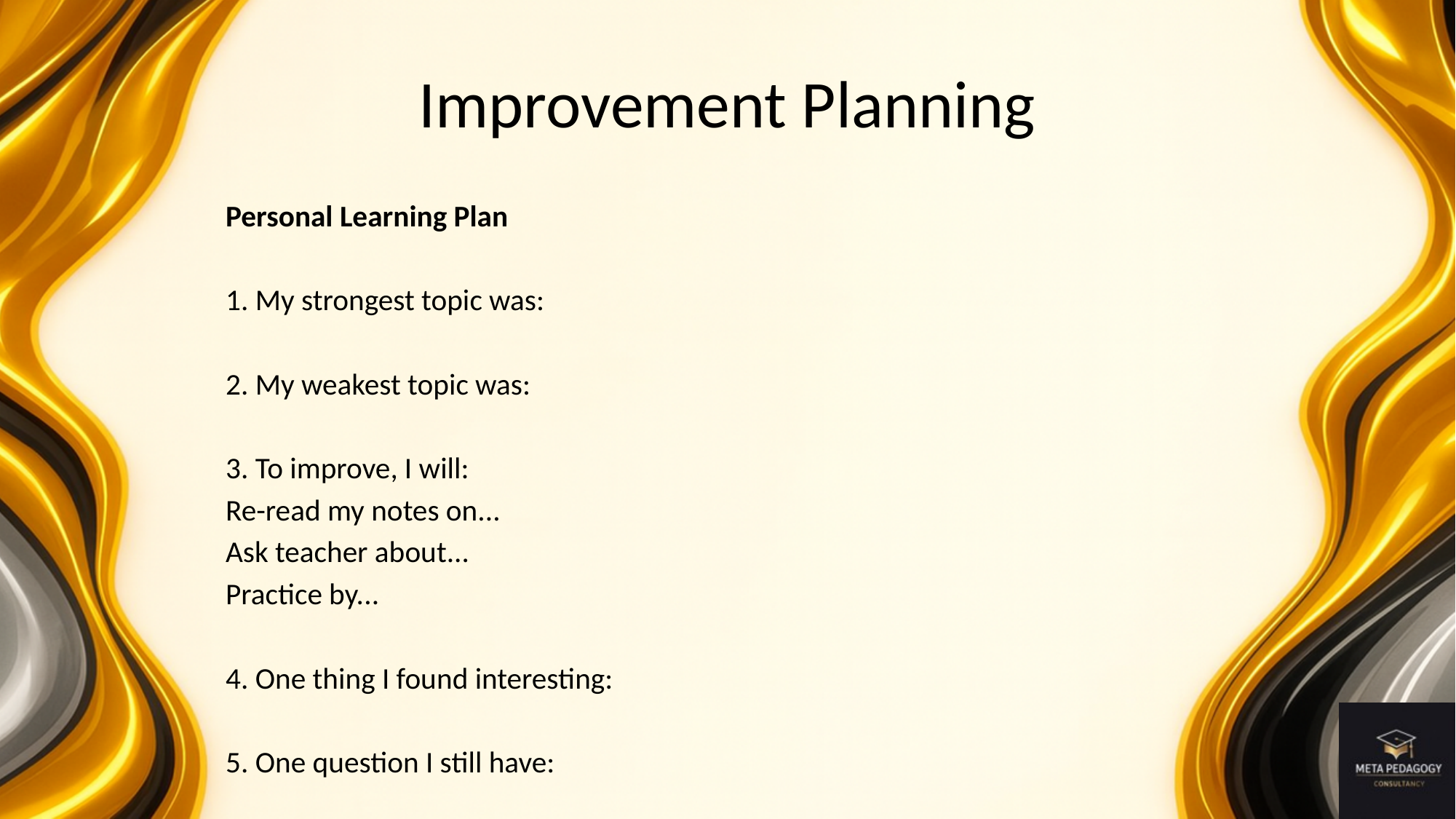

# Improvement Planning
Personal Learning Plan

1. My strongest topic was:

2. My weakest topic was:

3. To improve, I will:
Re-read my notes on...
Ask teacher about...
Practice by...

4. One thing I found interesting:

5. One question I still have: